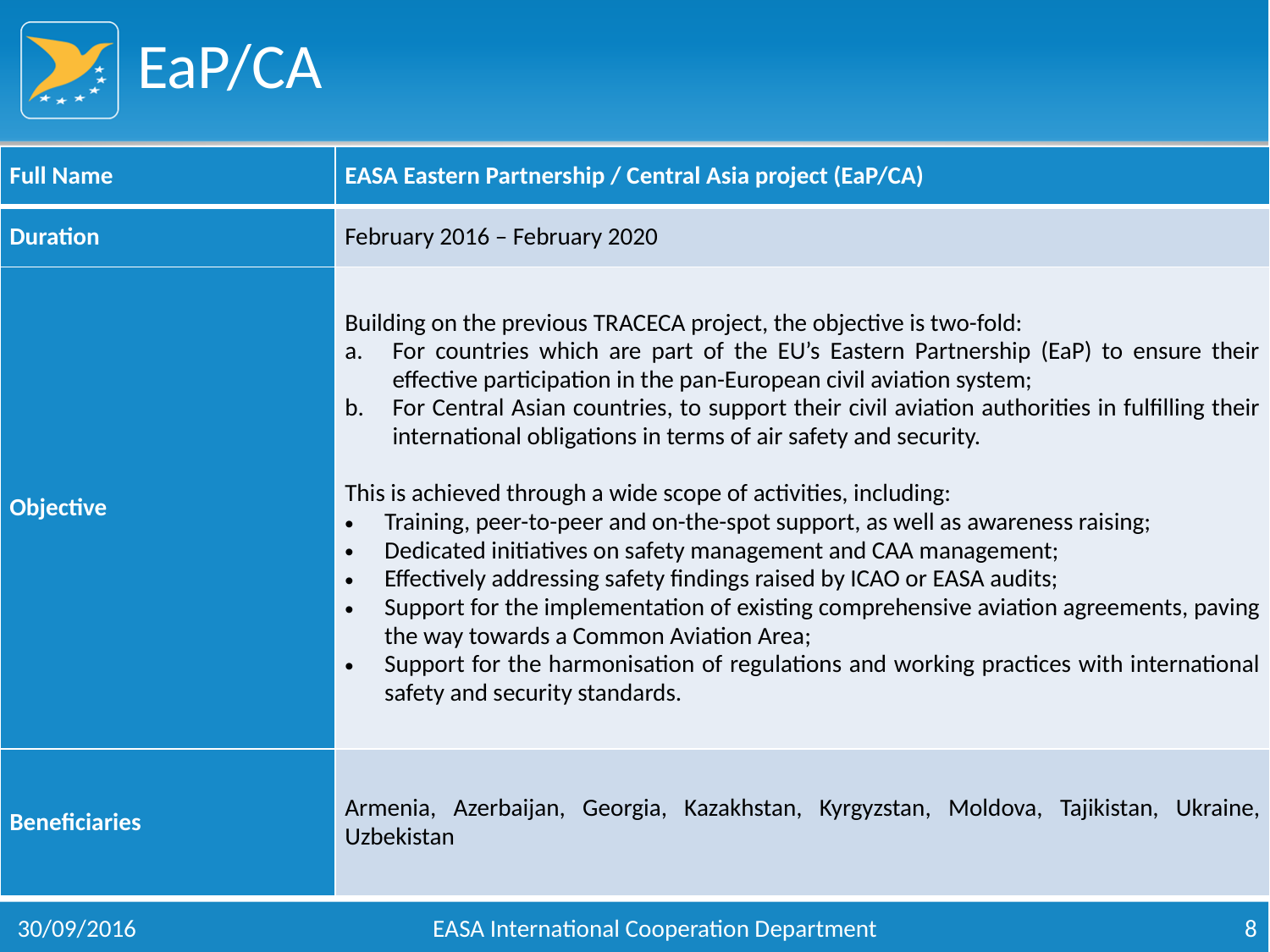

# EaP/CA
| Full Name | EASA Eastern Partnership / Central Asia project (EaP/CA) |
| --- | --- |
| Duration | February 2016 – February 2020 |
| Objective | Building on the previous TRACECA project, the objective is two-fold: For countries which are part of the EU’s Eastern Partnership (EaP) to ensure their effective participation in the pan-European civil aviation system; For Central Asian countries, to support their civil aviation authorities in fulfilling their international obligations in terms of air safety and security. This is achieved through a wide scope of activities, including: Training, peer-to-peer and on-the-spot support, as well as awareness raising; Dedicated initiatives on safety management and CAA management; Effectively addressing safety findings raised by ICAO or EASA audits; Support for the implementation of existing comprehensive aviation agreements, paving the way towards a Common Aviation Area; Support for the harmonisation of regulations and working practices with international safety and security standards. |
| Beneficiaries | Armenia, Azerbaijan, Georgia, Kazakhstan, Kyrgyzstan, Moldova, Tajikistan, Ukraine, Uzbekistan |
30/09/2016
EASA International Cooperation Department
8